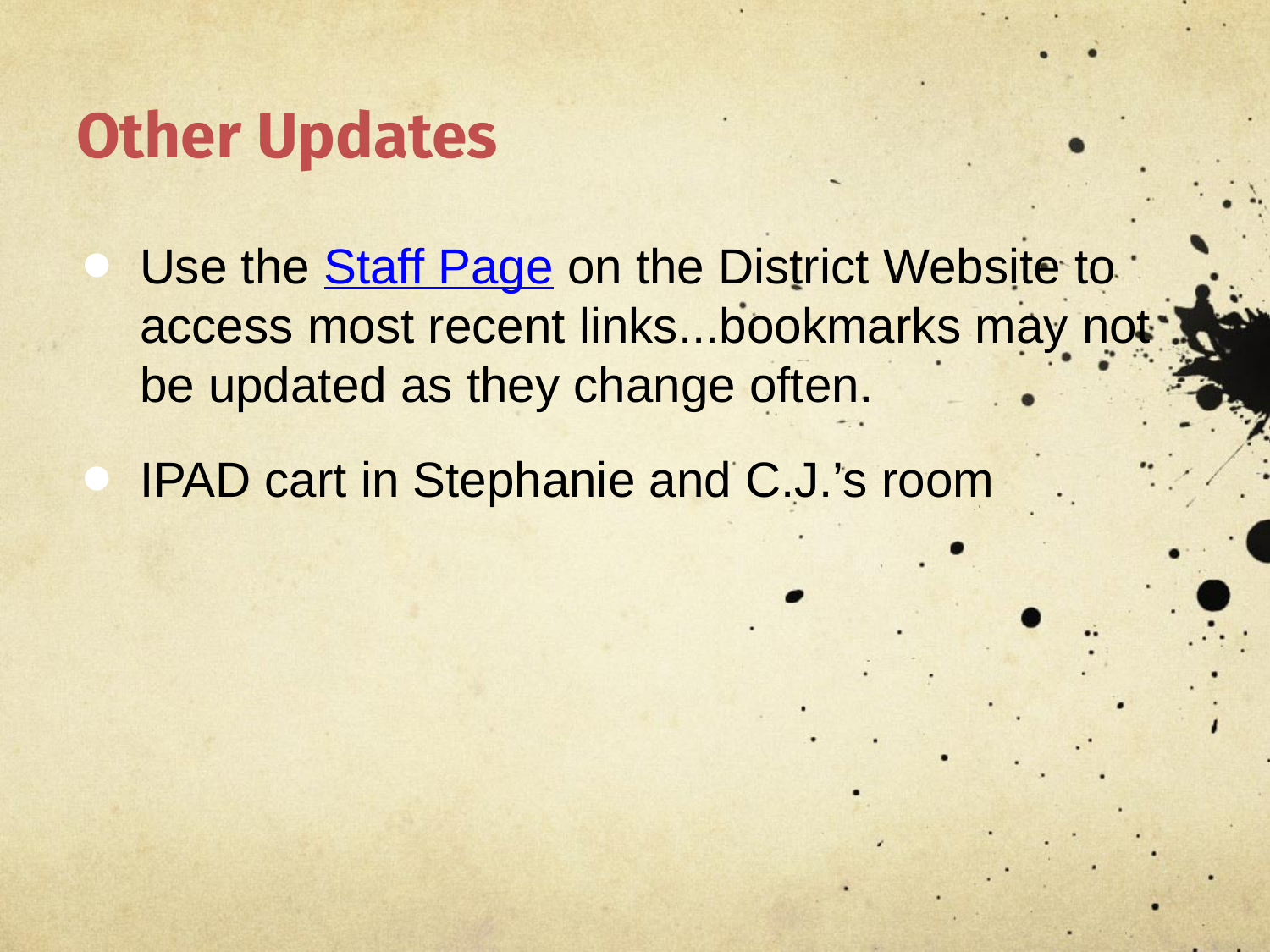

# Other Updates
Use the Staff Page on the District Website to access most recent links...bookmarks may not be updated as they change often.
IPAD cart in Stephanie and C.J.’s room